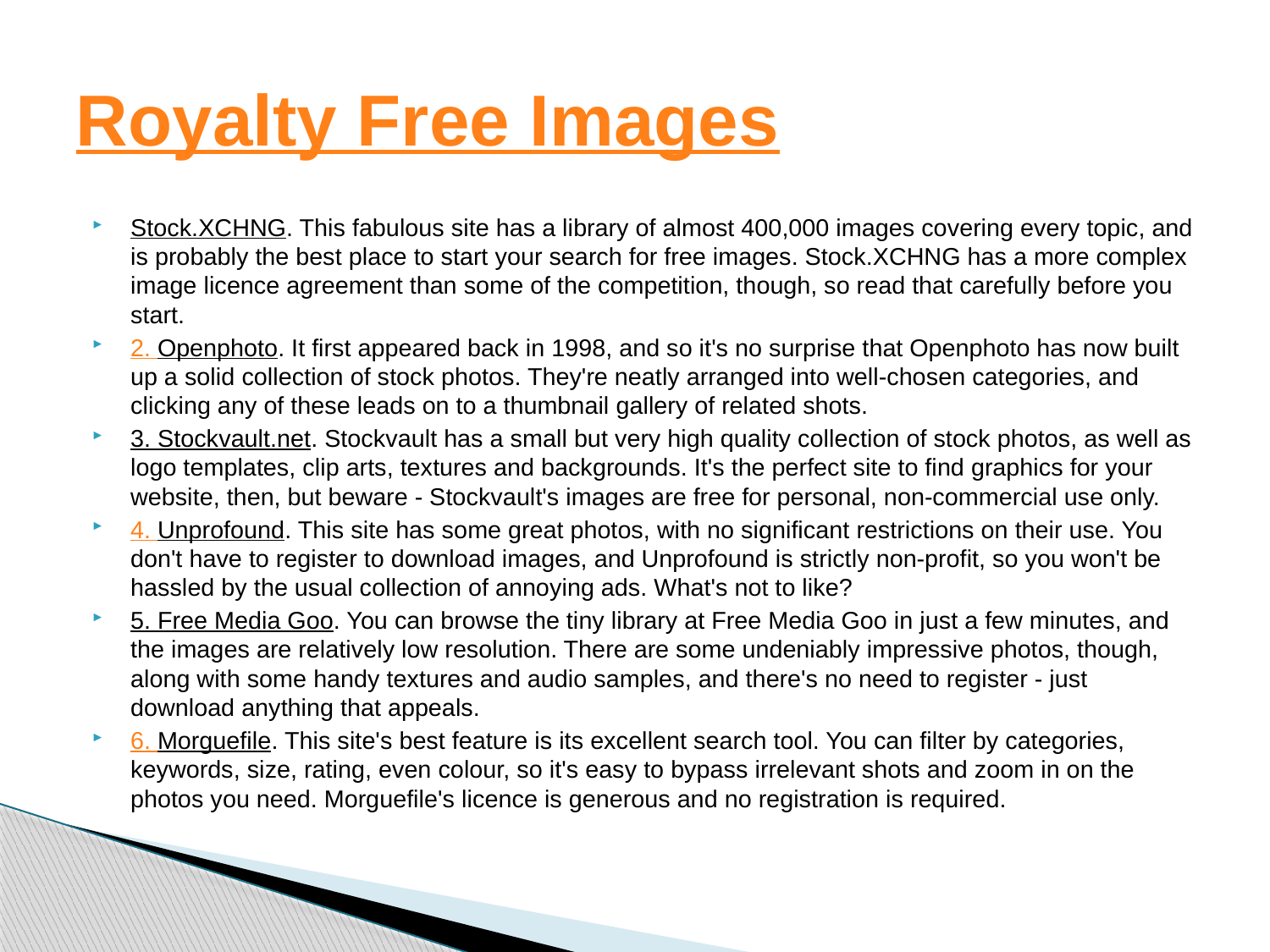

# Royalty Free Images
Stock.XCHNG. This fabulous site has a library of almost 400,000 images covering every topic, and is probably the best place to start your search for free images. Stock.XCHNG has a more complex image licence agreement than some of the competition, though, so read that carefully before you start.
2. Openphoto. It first appeared back in 1998, and so it's no surprise that Openphoto has now built up a solid collection of stock photos. They're neatly arranged into well-chosen categories, and clicking any of these leads on to a thumbnail gallery of related shots.
3. Stockvault.net. Stockvault has a small but very high quality collection of stock photos, as well as logo templates, clip arts, textures and backgrounds. It's the perfect site to find graphics for your website, then, but beware - Stockvault's images are free for personal, non-commercial use only.
4. Unprofound. This site has some great photos, with no significant restrictions on their use. You don't have to register to download images, and Unprofound is strictly non-profit, so you won't be hassled by the usual collection of annoying ads. What's not to like?
5. Free Media Goo. You can browse the tiny library at Free Media Goo in just a few minutes, and the images are relatively low resolution. There are some undeniably impressive photos, though, along with some handy textures and audio samples, and there's no need to register - just download anything that appeals.
6. Morguefile. This site's best feature is its excellent search tool. You can filter by categories, keywords, size, rating, even colour, so it's easy to bypass irrelevant shots and zoom in on the photos you need. Morguefile's licence is generous and no registration is required.